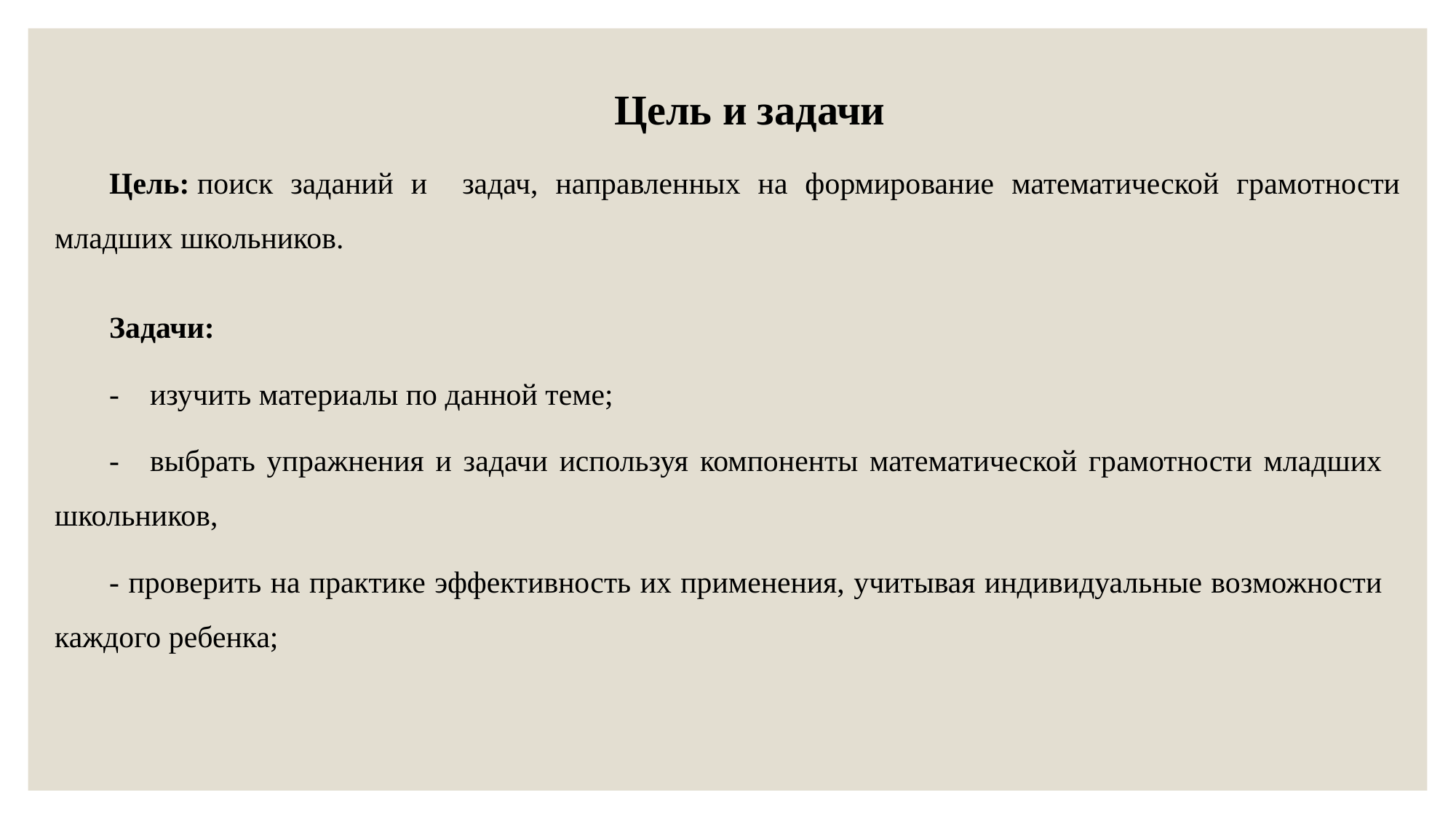

Цель и задачи
Цель: поиск заданий и  задач, направленных на формирование математической грамотности младших школьников.
Задачи:
-    изучить материалы по данной теме;
-   выбрать упражнения и задачи используя компоненты математической грамотности младших школьников,
- проверить на практике эффективность их применения, учитывая индивидуальные возможности каждого ребенка;